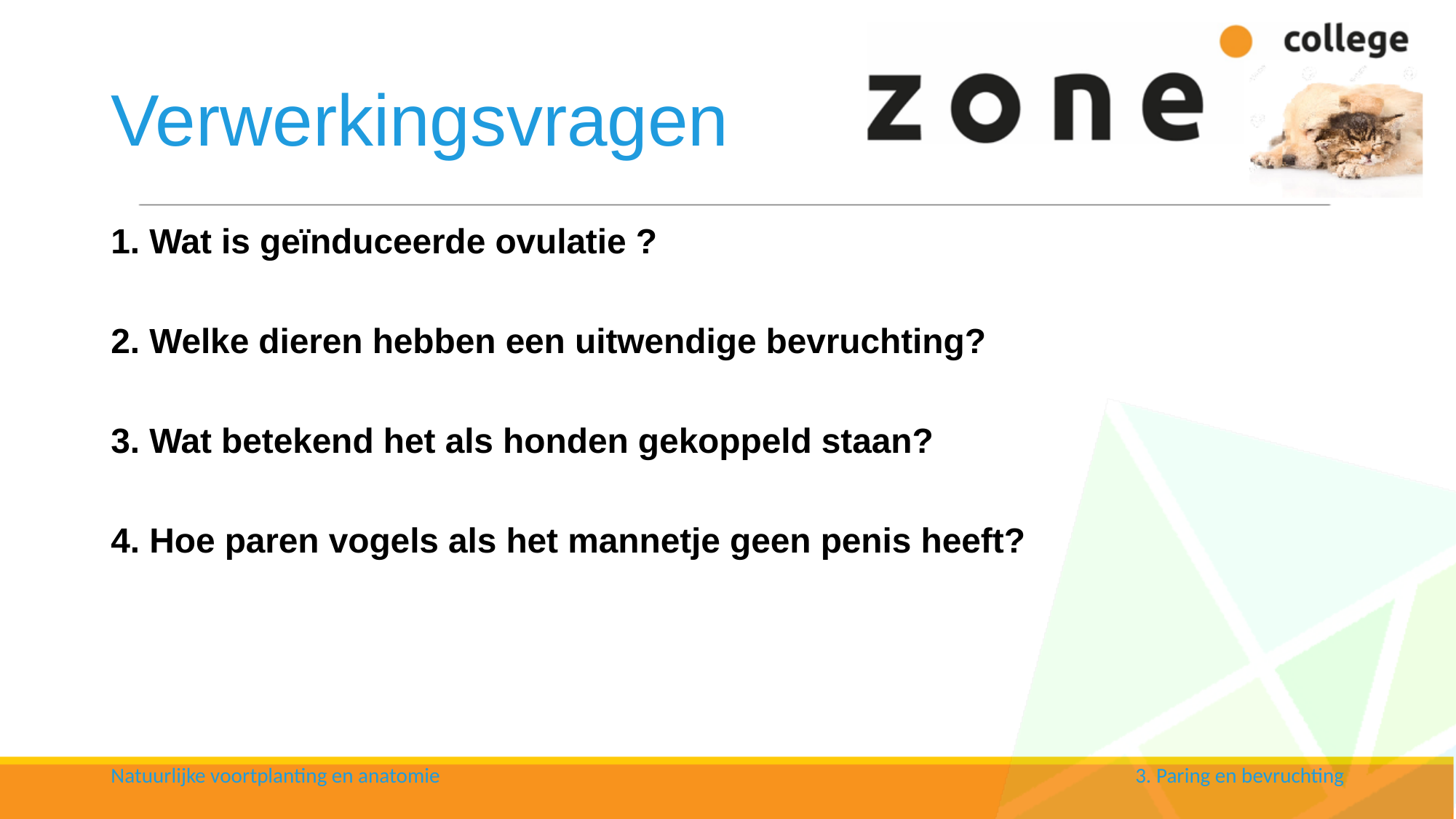

# Verwerkingsvragen
1. Wat is geïnduceerde ovulatie ?

2. Welke dieren hebben een uitwendige bevruchting?

3. Wat betekend het als honden gekoppeld staan?

4. Hoe paren vogels als het mannetje geen penis heeft?
Natuurlijke voortplanting en anatomie
3. Paring en bevruchting